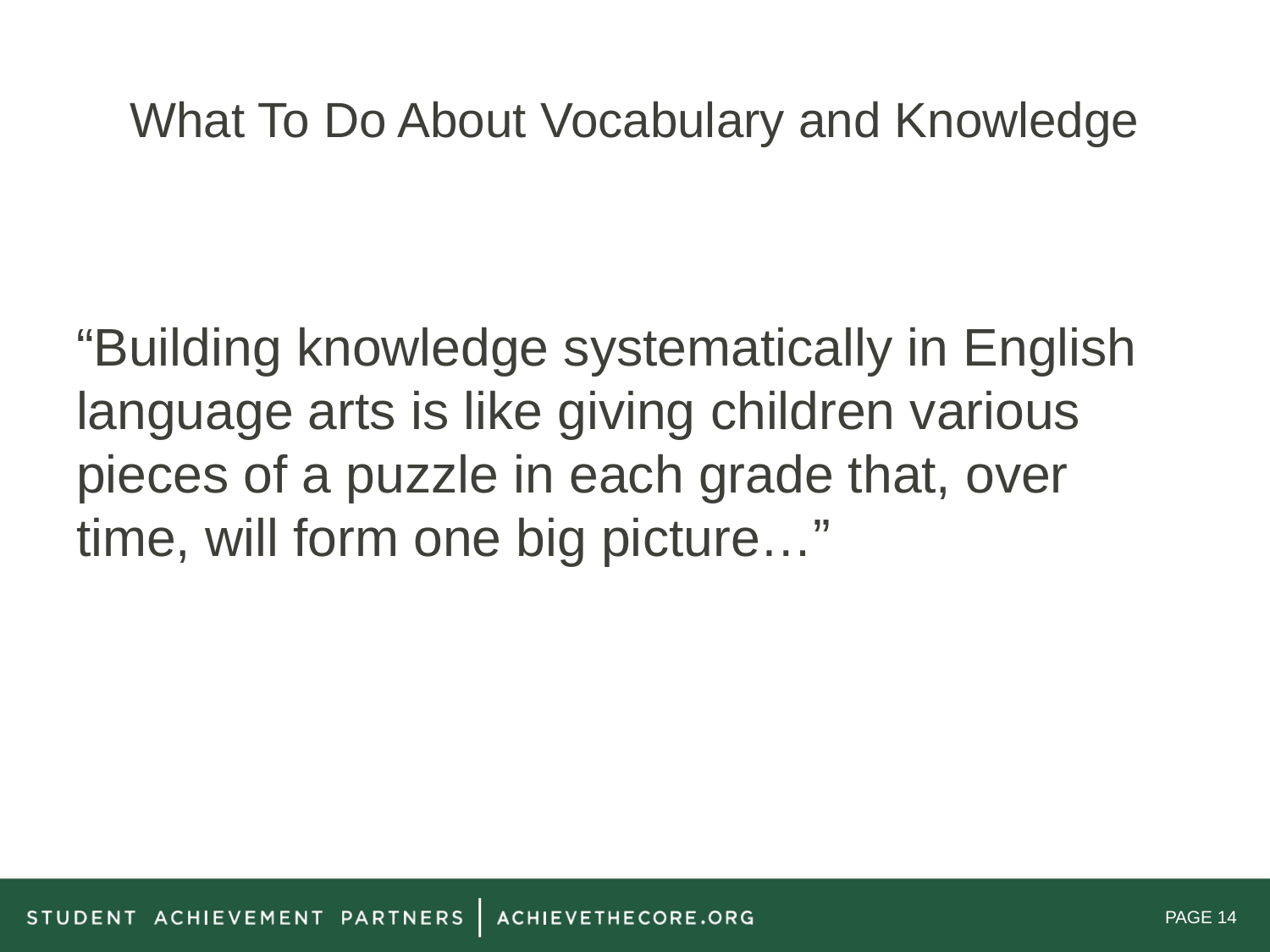

# What To Do About Vocabulary and Knowledge

“Building knowledge systematically in English language arts is like giving children various pieces of a puzzle in each grade that, over time, will form one big picture…”